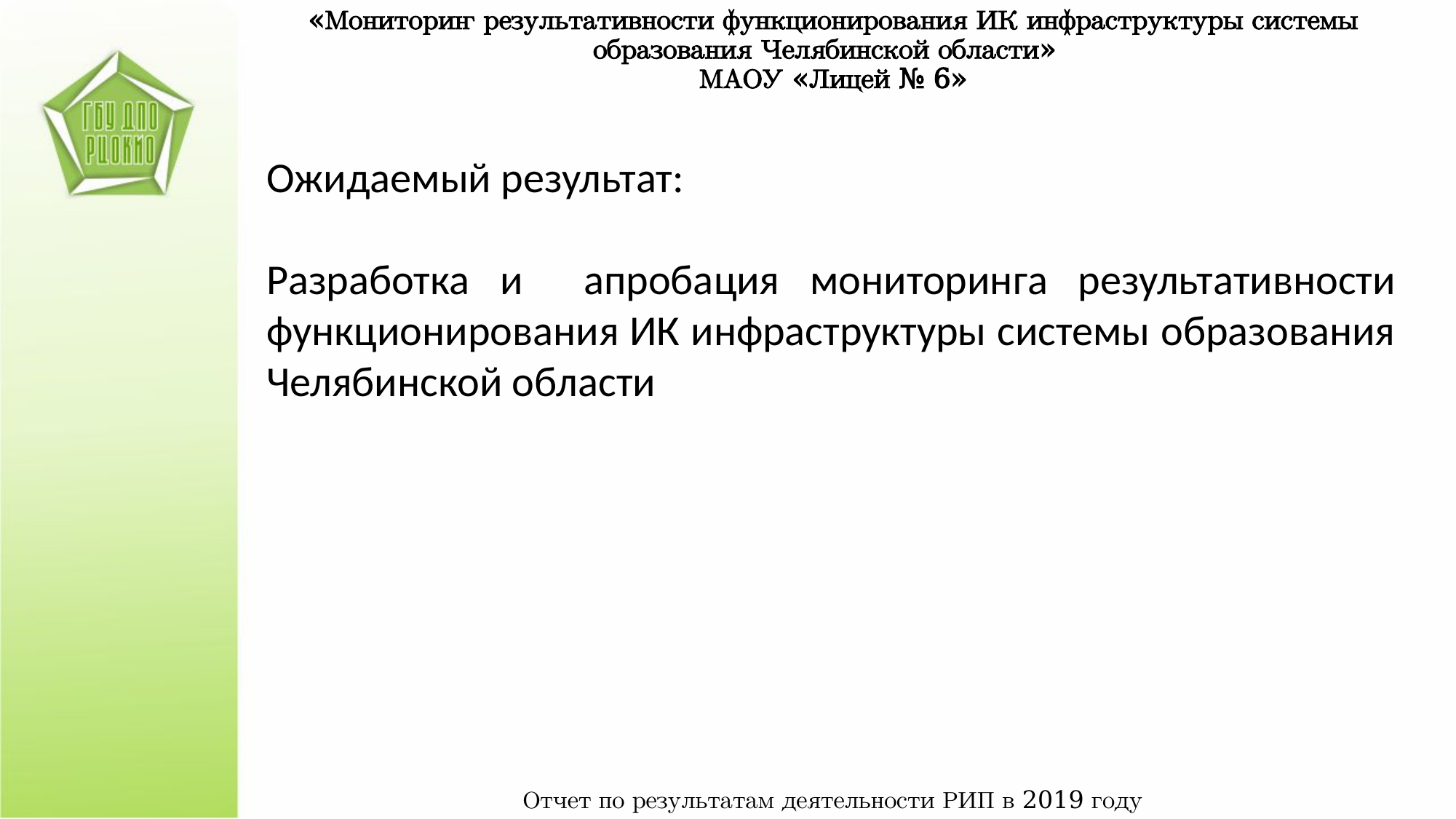

«Мониторинг результативности функционирования ИК инфраструктуры системы образования Челябинской области»
МАОУ «Лицей № 6»
Ожидаемый результат:

Разработка и  апробация мониторинга результативности функционирования ИК инфраструктуры системы образования Челябинской области
Отчет по результатам деятельности РИП в 2019 году